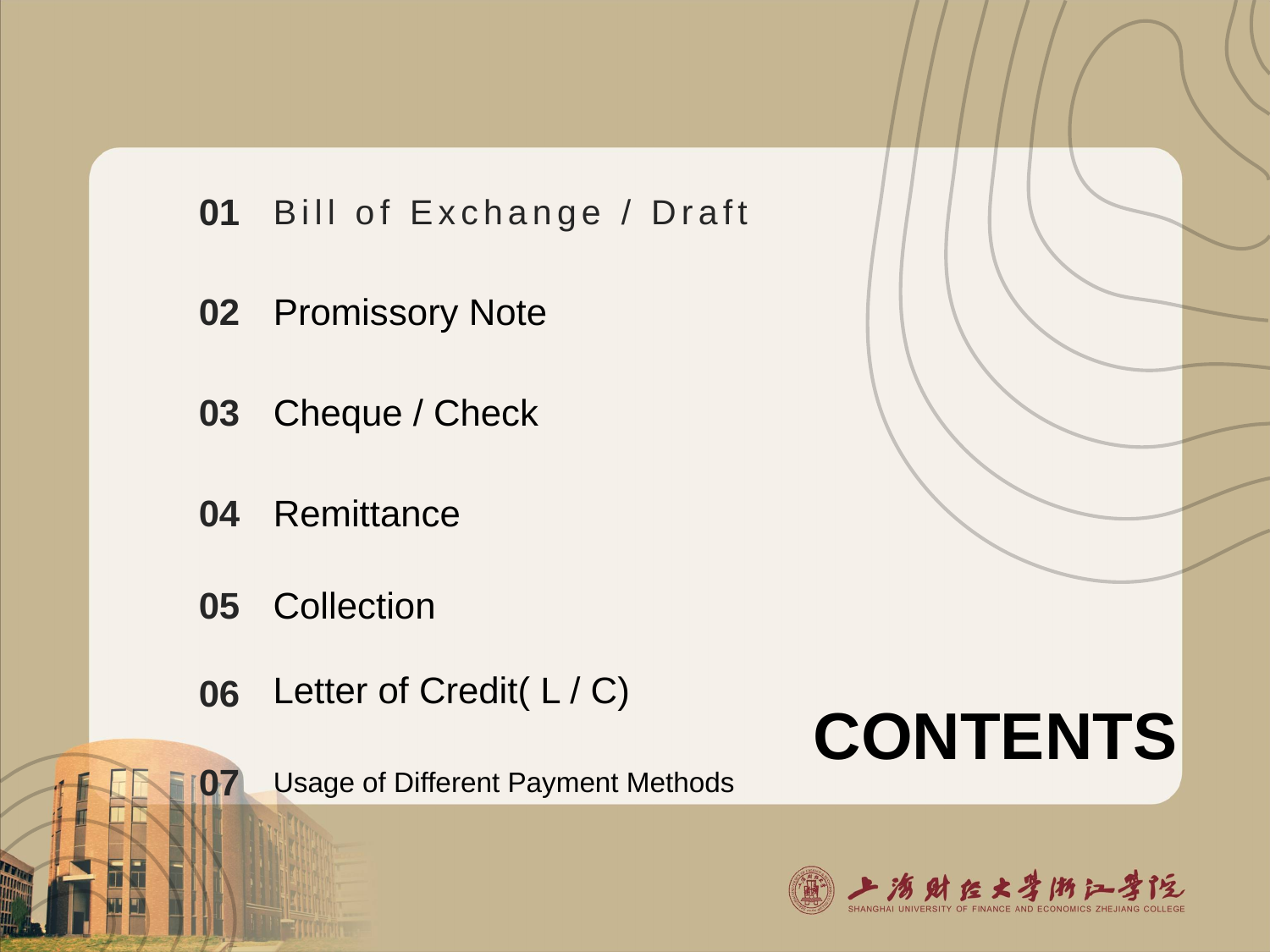

01
Bill of Exchange / Draft
02
Promissory Note
03
Cheque / Check
04
Remittance
05
06
07
Collection
# CONTENTS
Letter of Credit( L / C)
Usage of Different Payment Methods